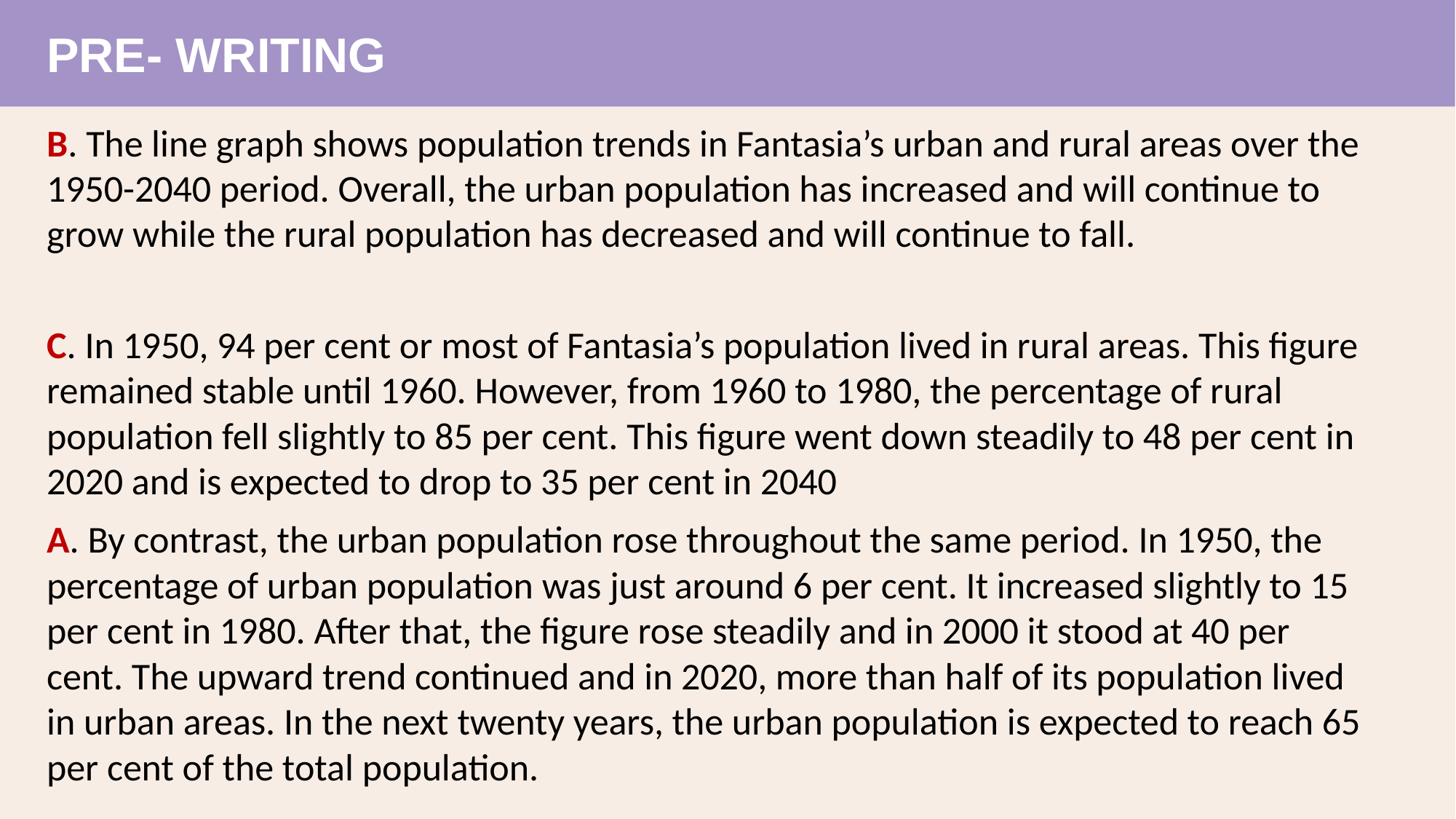

PRE- WRITING
B. The line graph shows population trends in Fantasia’s urban and rural areas over the 1950-2040 period. Overall, the urban population has increased and will continue to grow while the rural population has decreased and will continue to fall.
C. In 1950, 94 per cent or most of Fantasia’s population lived in rural areas. This figure remained stable until 1960. However, from 1960 to 1980, the percentage of rural population fell slightly to 85 per cent. This figure went down steadily to 48 per cent in 2020 and is expected to drop to 35 per cent in 2040
A. By contrast, the urban population rose throughout the same period. In 1950, the percentage of urban population was just around 6 per cent. It increased slightly to 15 per cent in 1980. After that, the figure rose steadily and in 2000 it stood at 40 per cent. The upward trend continued and in 2020, more than half of its population lived in urban areas. In the next twenty years, the urban population is expected to reach 65 per cent of the total population.